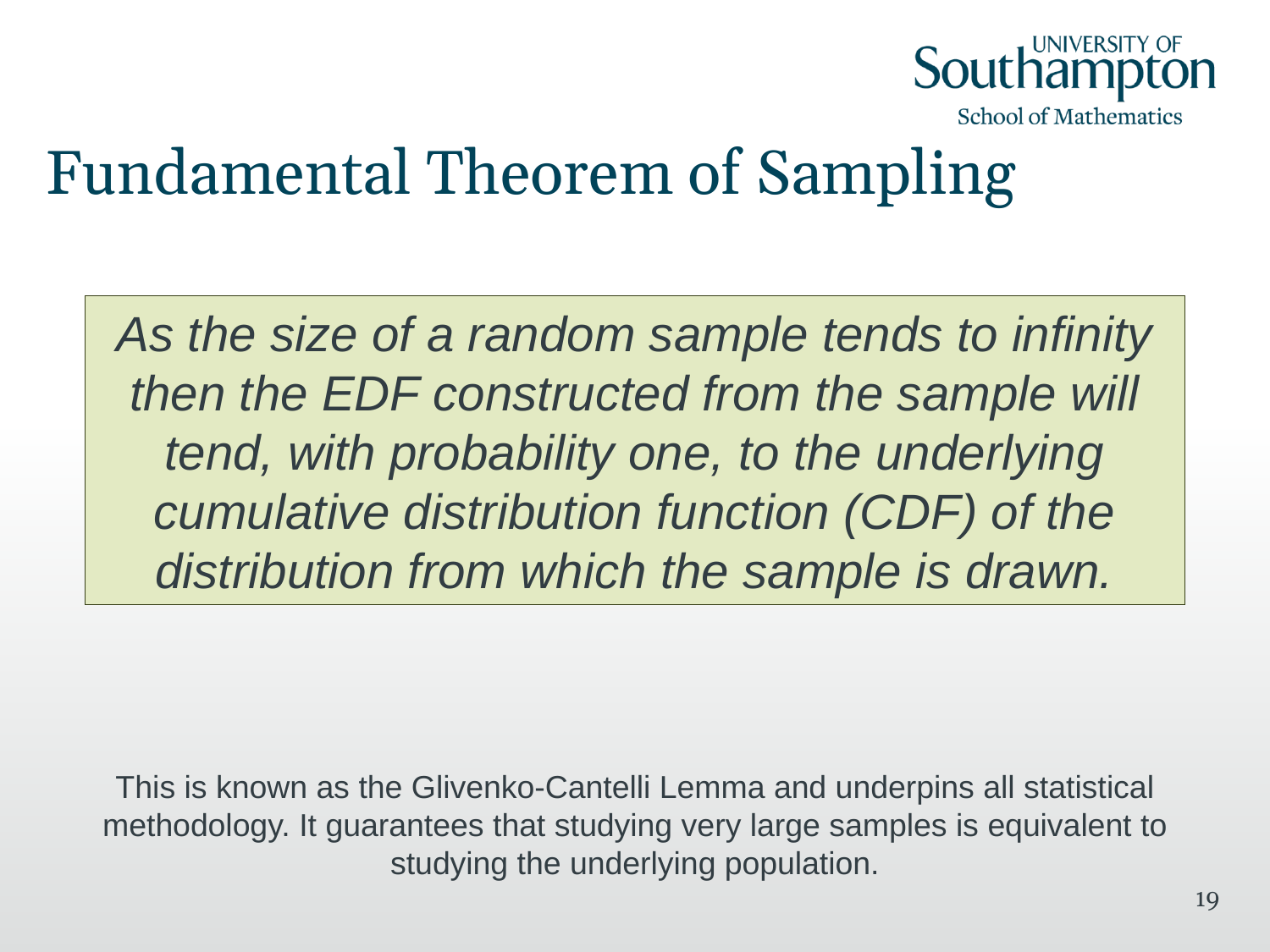

# Fundamental Theorem of Sampling
As the size of a random sample tends to infinity then the EDF constructed from the sample will tend, with probability one, to the underlying cumulative distribution function (CDF) of the distribution from which the sample is drawn.
This is known as the Glivenko-Cantelli Lemma and underpins all statistical methodology. It guarantees that studying very large samples is equivalent to studying the underlying population.
19